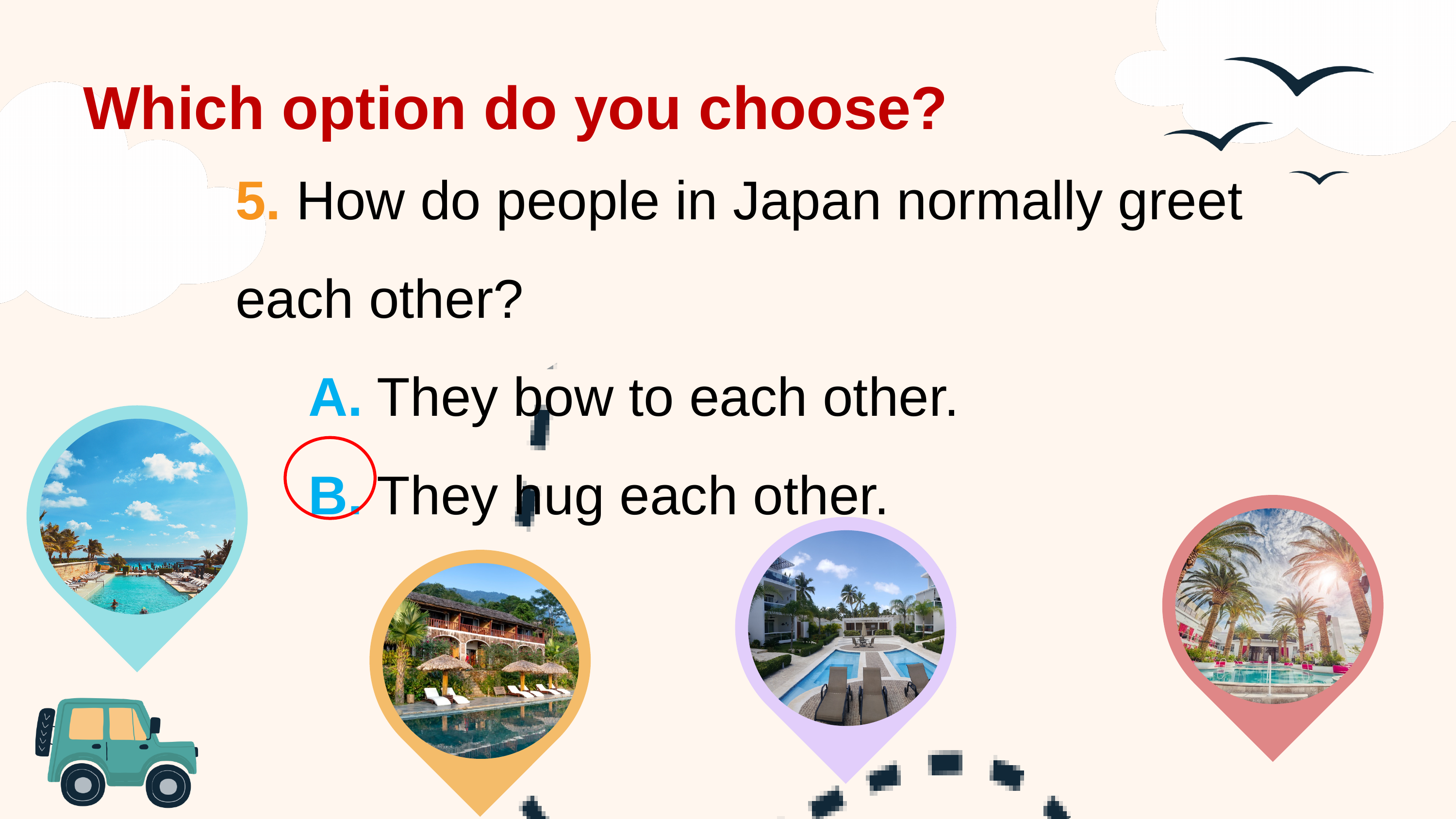

Which option do you choose?

5. How do people in Japan normally greet each other?
	A. They bow to each other.
	B. They hug each other.